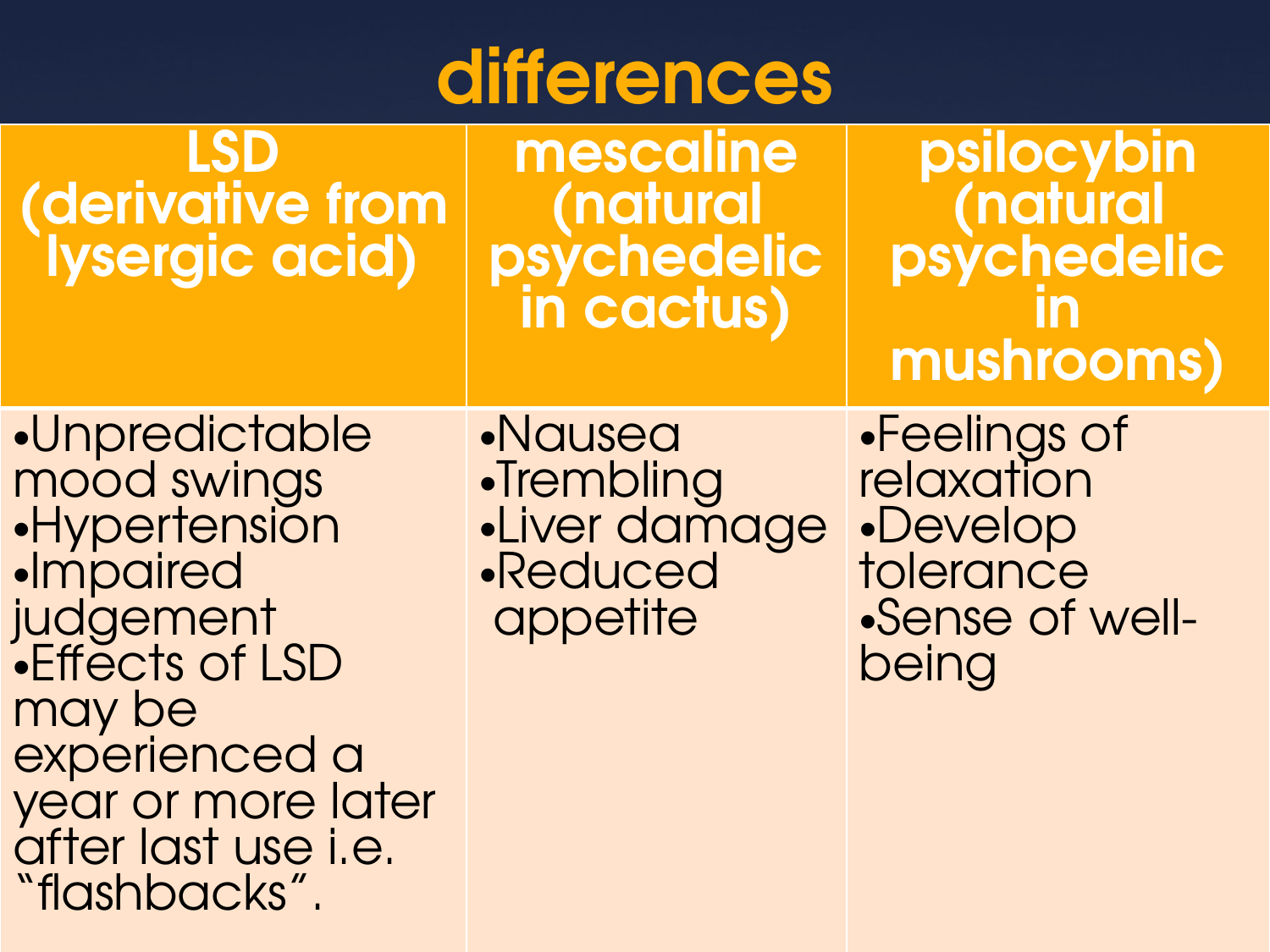

# differences
| LSD (derivative from lysergic acid) | mescaline (natural psychedelic in cactus) | psilocybin (natural psychedelic in mushrooms) |
| --- | --- | --- |
| Unpredictable mood swings Hypertension Impaired judgement Effects of LSD may be experienced a year or more later after last use i.e. “flashbacks”. | Nausea Trembling Liver damage Reduced appetite | Feelings of relaxation Develop tolerance Sense of well-being |